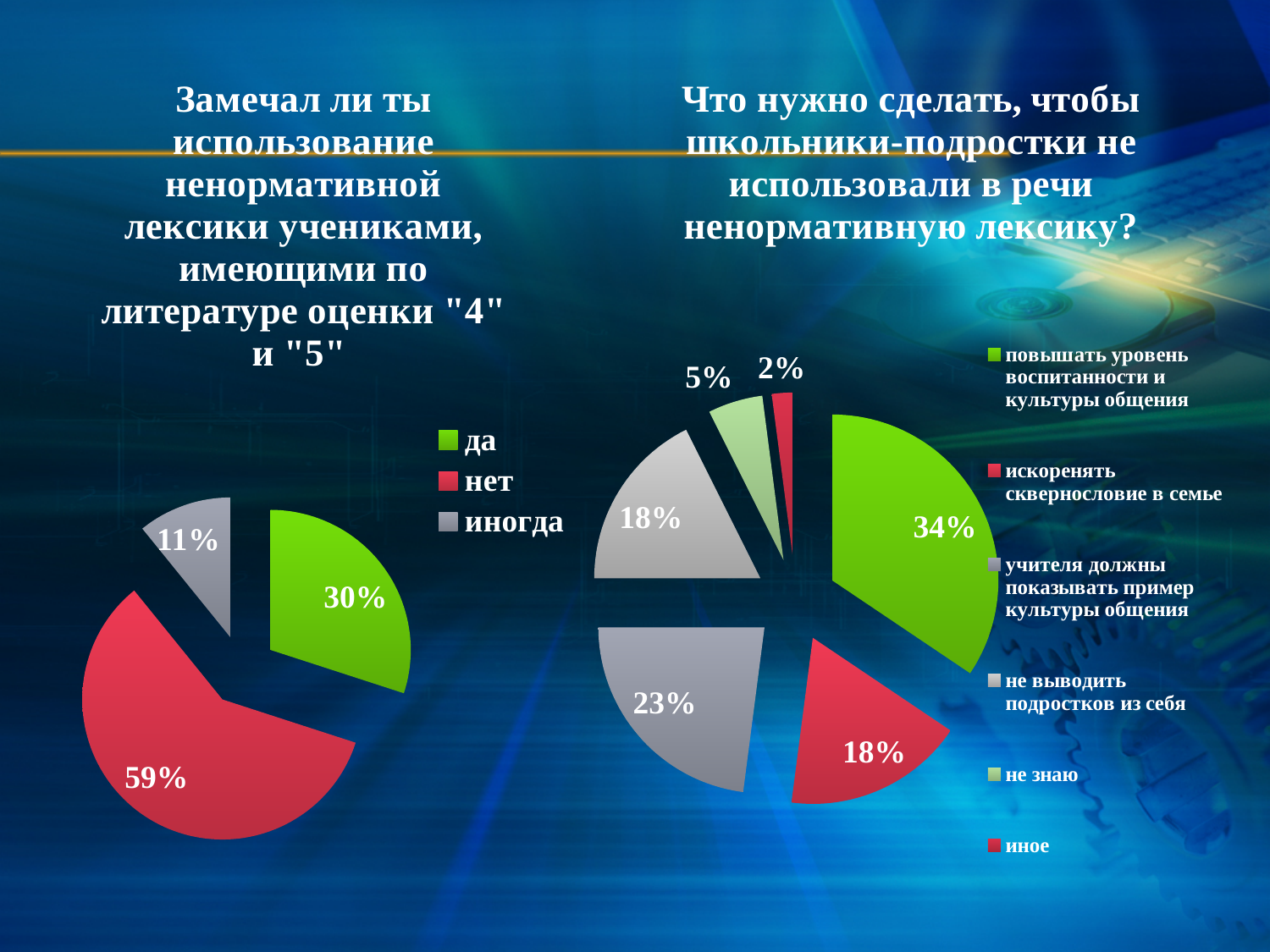

### Chart: Замечал ли ты использование ненормативной лексики учениками, имеющими по литературе оценки "4" и "5"

| Category |  |
|---|---|
| да | 36.0 |
| нет | 71.0 |
| иногда | 13.0 |

### Chart: Что нужно сделать, чтобы школьники-подростки не использовали в речи ненормативную лексику?

| Category |  |
|---|---|
| повышать уровень воспитанности и культуры общения | 84.0 |
| искоренять сквернословие в семье | 43.0 |
| учителя должны показывать пример культуры общения | 56.0 |
| не выводить подростков из себя | 43.0 |
| не знаю | 13.0 |
| иное | 5.0 |